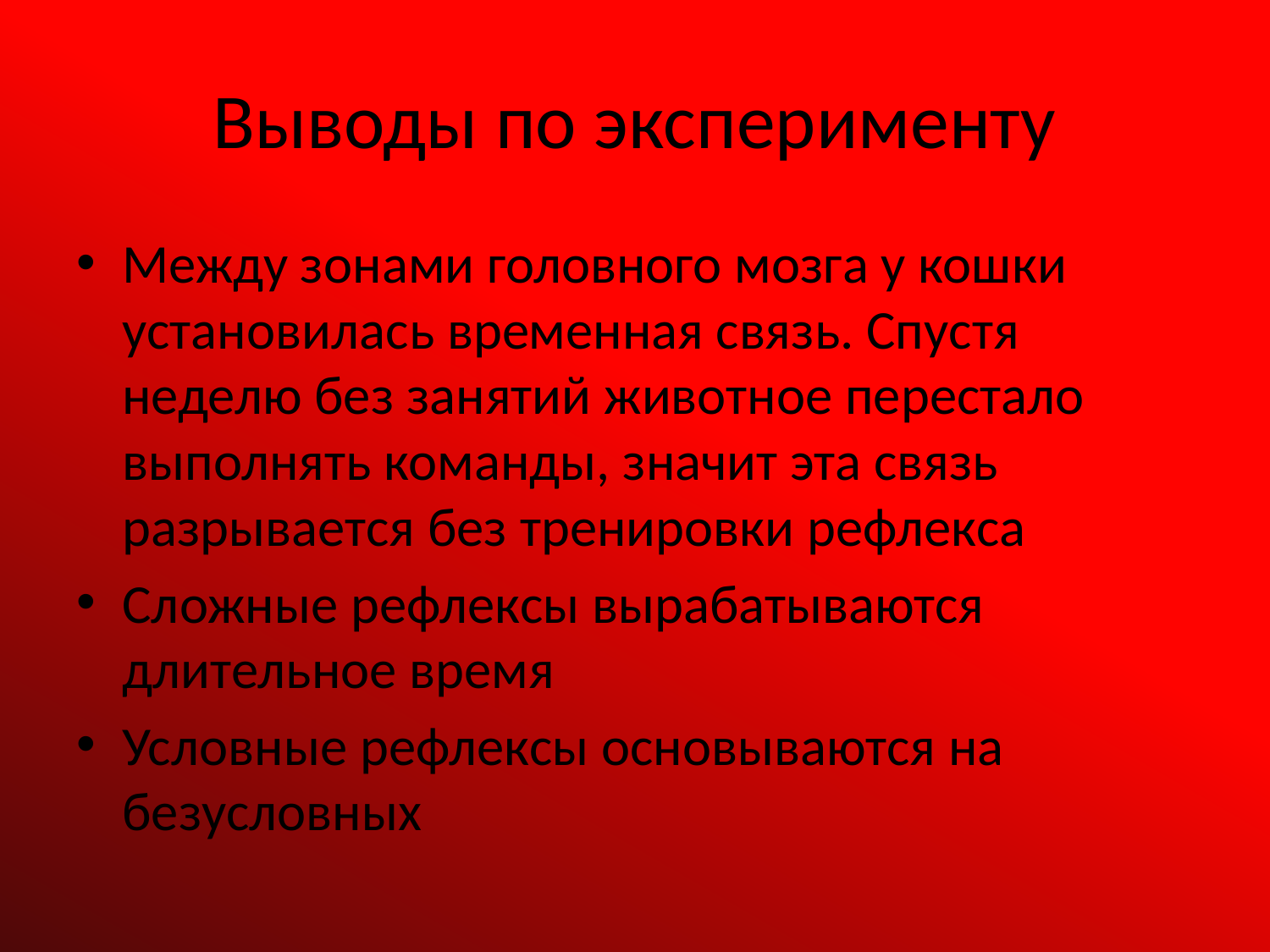

# Выводы по эксперименту
Между зонами головного мозга у кошки установилась временная связь. Спустя неделю без занятий животное перестало выполнять команды, значит эта связь разрывается без тренировки рефлекса
Сложные рефлексы вырабатываются длительное время
Условные рефлексы основываются на безусловных